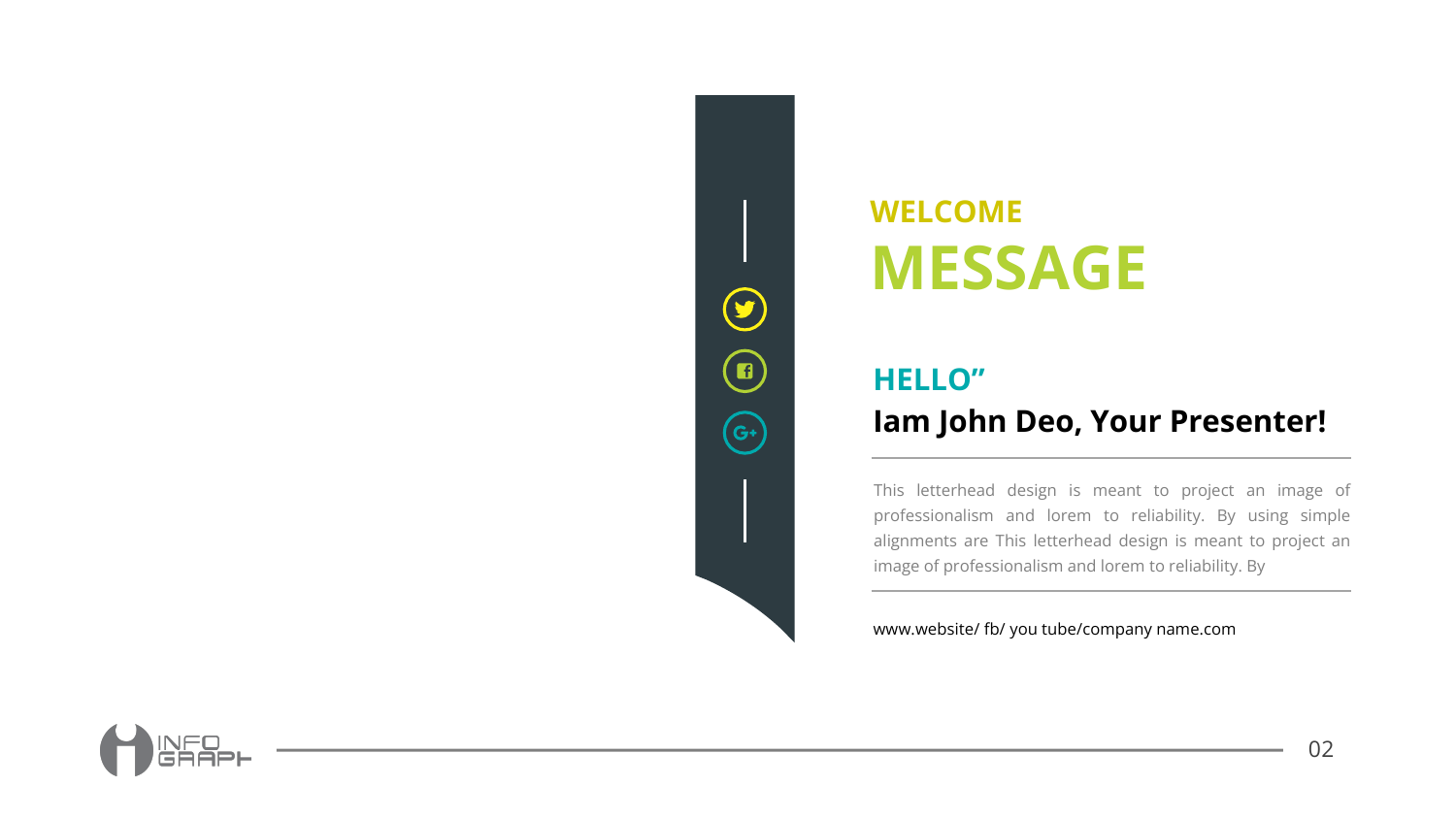

WELCOME
MESSAGE

HELLO”
Iam John Deo, Your Presenter!
This letterhead design is meant to project an image of professionalism and lorem to reliability. By using simple alignments are This letterhead design is meant to project an image of professionalism and lorem to reliability. By
www.website/ fb/ you tube/company name.com
02